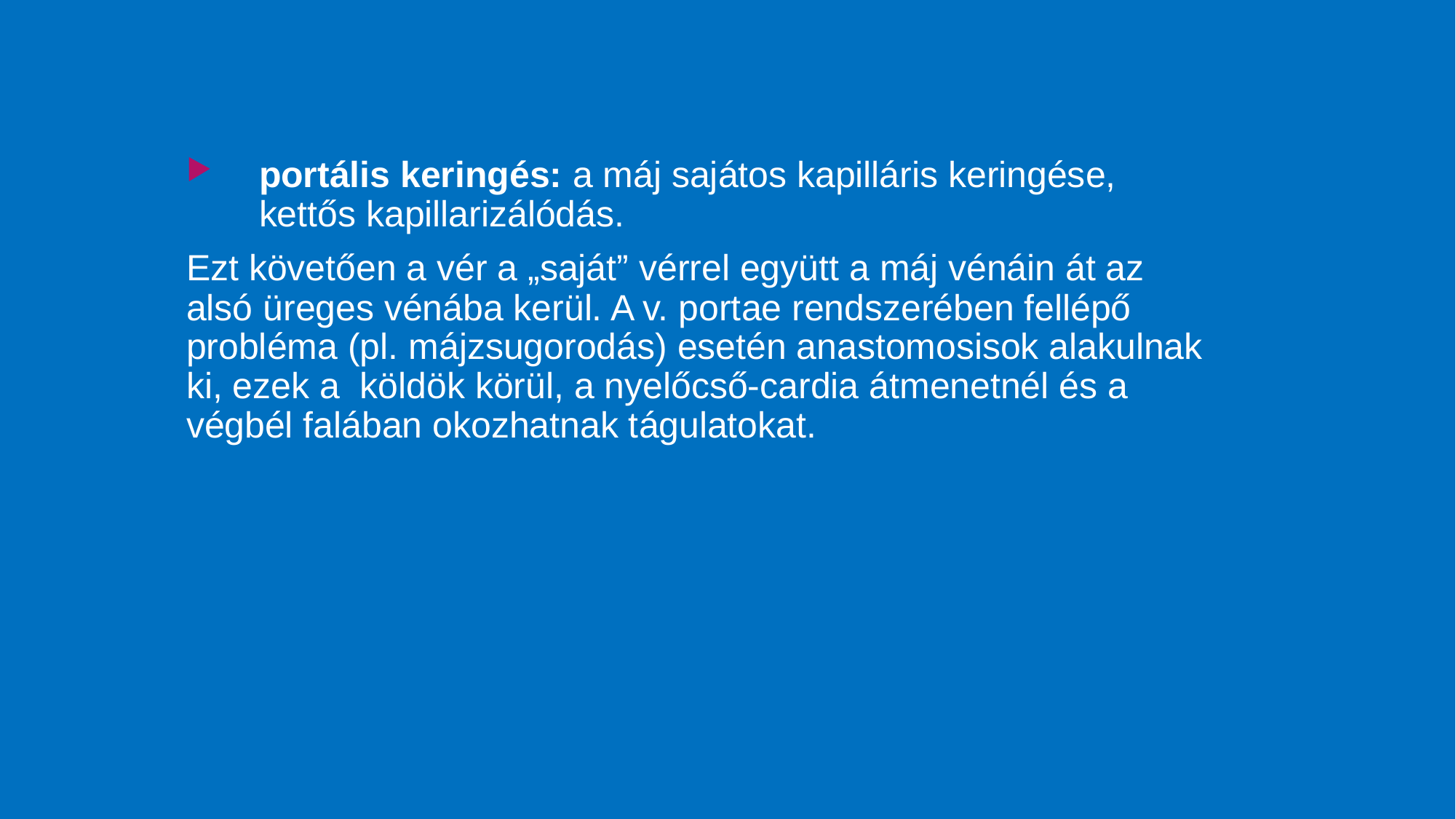

portális keringés: a máj sajátos kapilláris keringése, kettős kapillarizálódás.
Ezt követően a vér a „saját” vérrel együtt a máj vénáin át az alsó üreges vénába kerül. A v. portae rendszerében fellépő probléma (pl. májzsugorodás) esetén anastomosisok alakulnak ki, ezek a  köldök körül, a nyelőcső-cardia átmenetnél és a végbél falában okozhatnak tágulatokat.